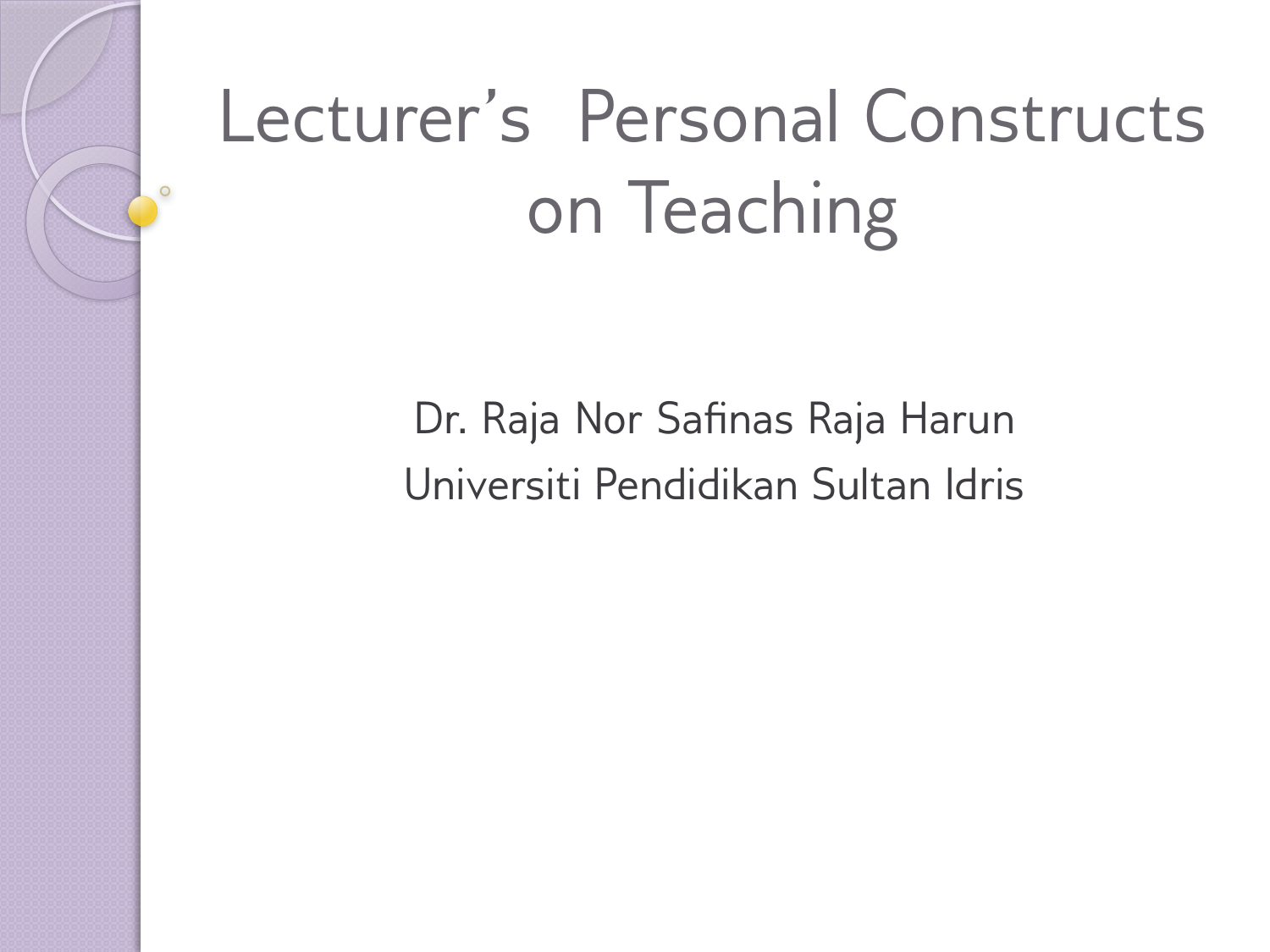

# Lecturer’s  Personal Constructs on Teaching

Dr. Raja Nor Safinas Raja Harun
Universiti Pendidikan Sultan Idris